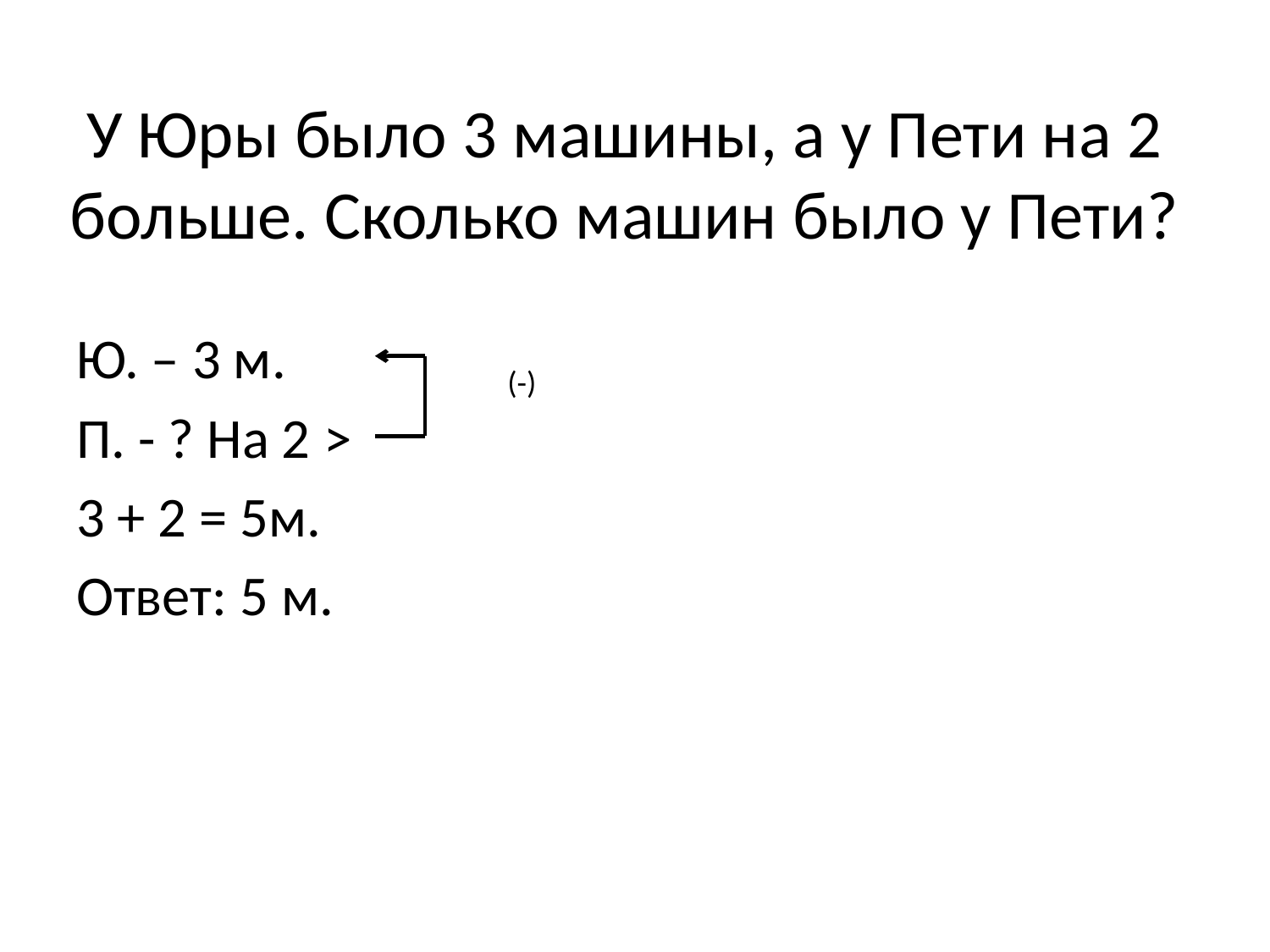

# У Юры было 3 машины, а у Пети на 2 больше. Сколько машин было у Пети?
Ю. – 3 м.
П. - ? На 2 >
3 + 2 = 5м.
Ответ: 5 м.

(-)